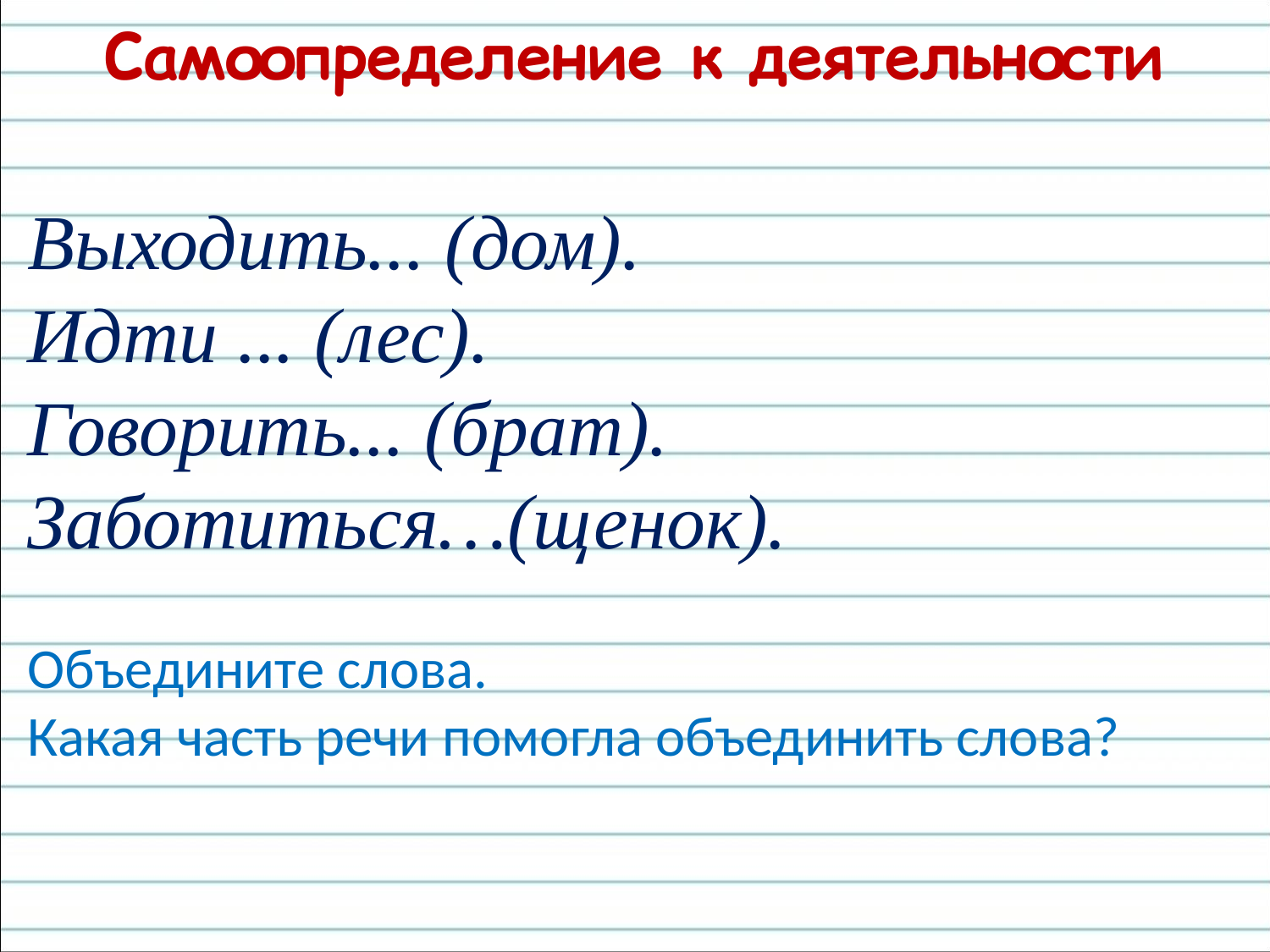

# Самоопределение к деятельности
Выходить... (дом).
Идти ... (лес).
Говорить... (брат).
Заботиться…(щенок).

Объедините слова.
Какая часть речи помогла объединить слова?